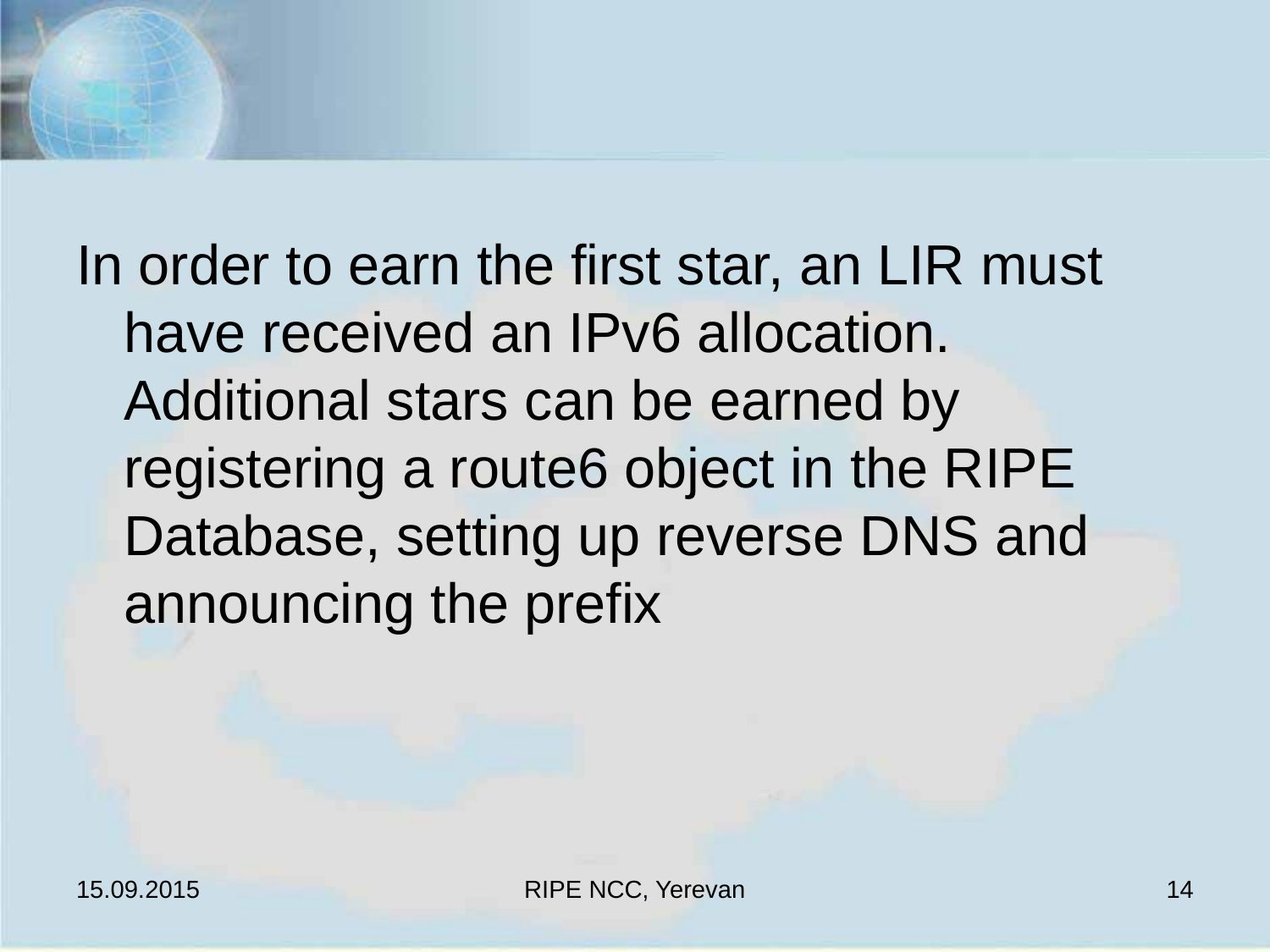

In order to earn the first star, an LIR must have received an IPv6 allocation. Additional stars can be earned by registering a route6 object in the RIPE Database, setting up reverse DNS and announcing the prefix
15.09.2015
RIPE NCC, Yerevan
14